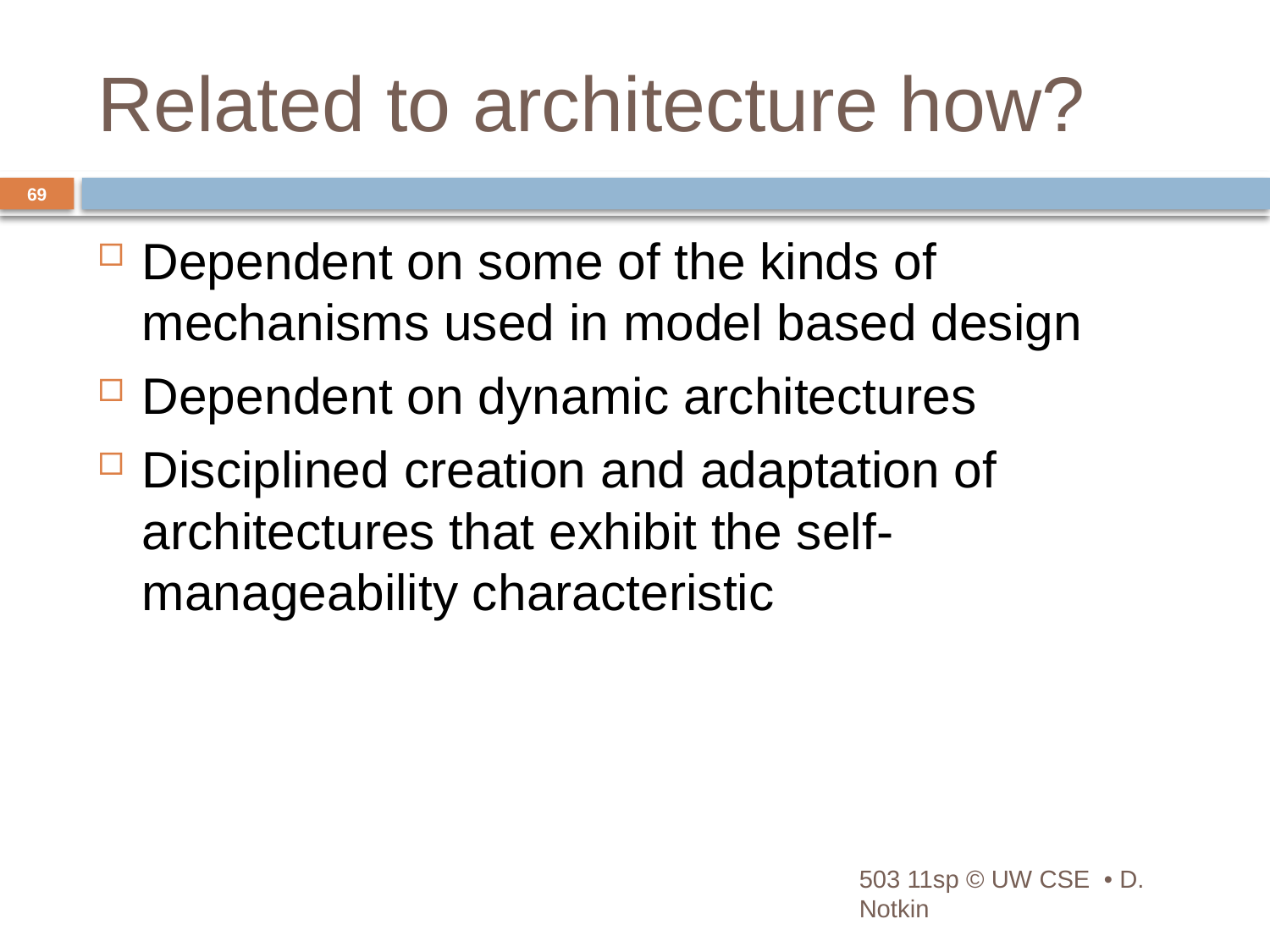

# Related to architecture how?
69
Dependent on some of the kinds of mechanisms used in model based design
Dependent on dynamic architectures
Disciplined creation and adaptation of architectures that exhibit the self-manageability characteristic
503 11sp © UW CSE  • D. Notkin